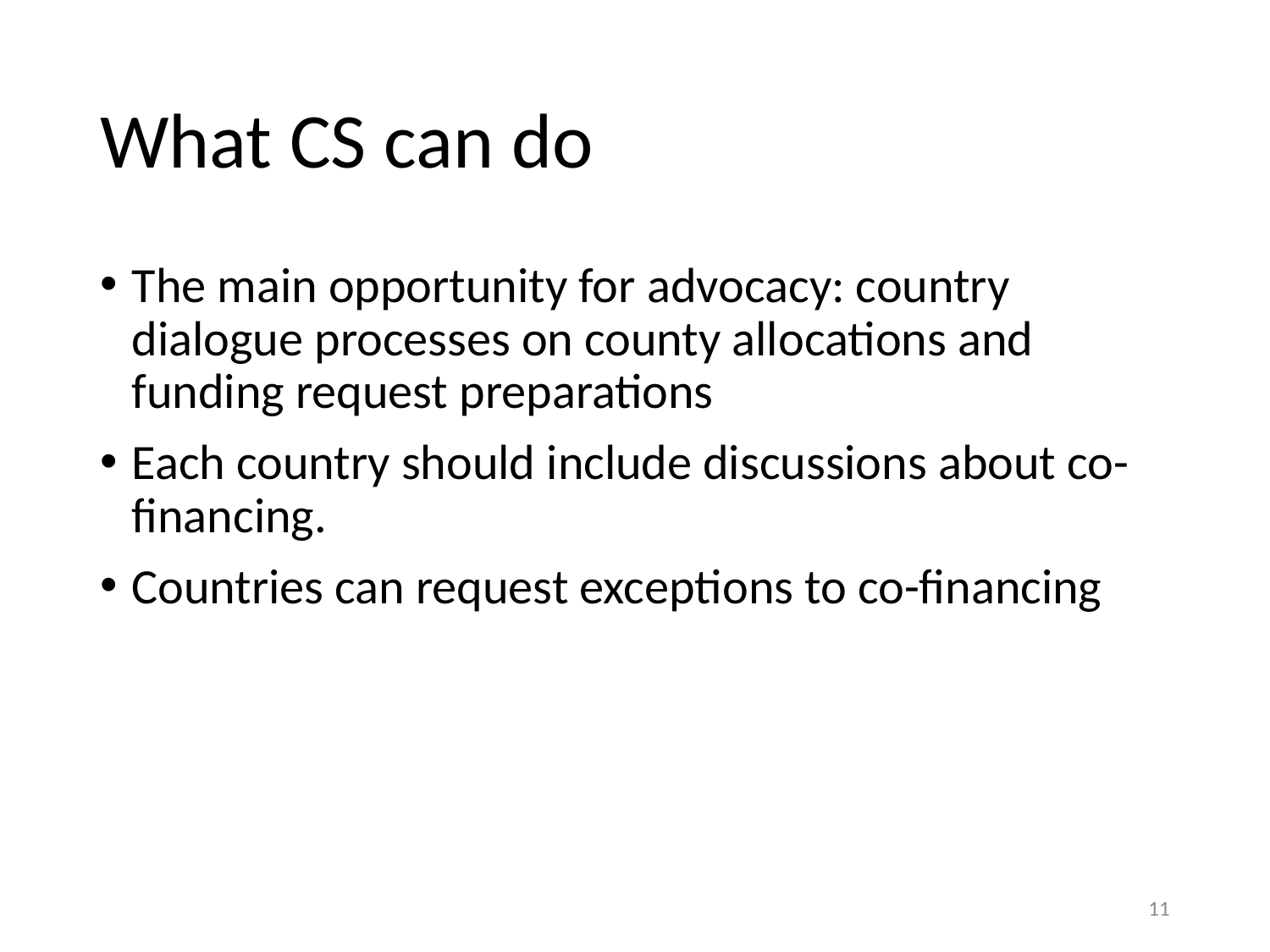

# What CS can do
The main opportunity for advocacy: country dialogue processes on county allocations and funding request preparations
Each country should include discussions about co-financing.
Countries can request exceptions to co-financing

11